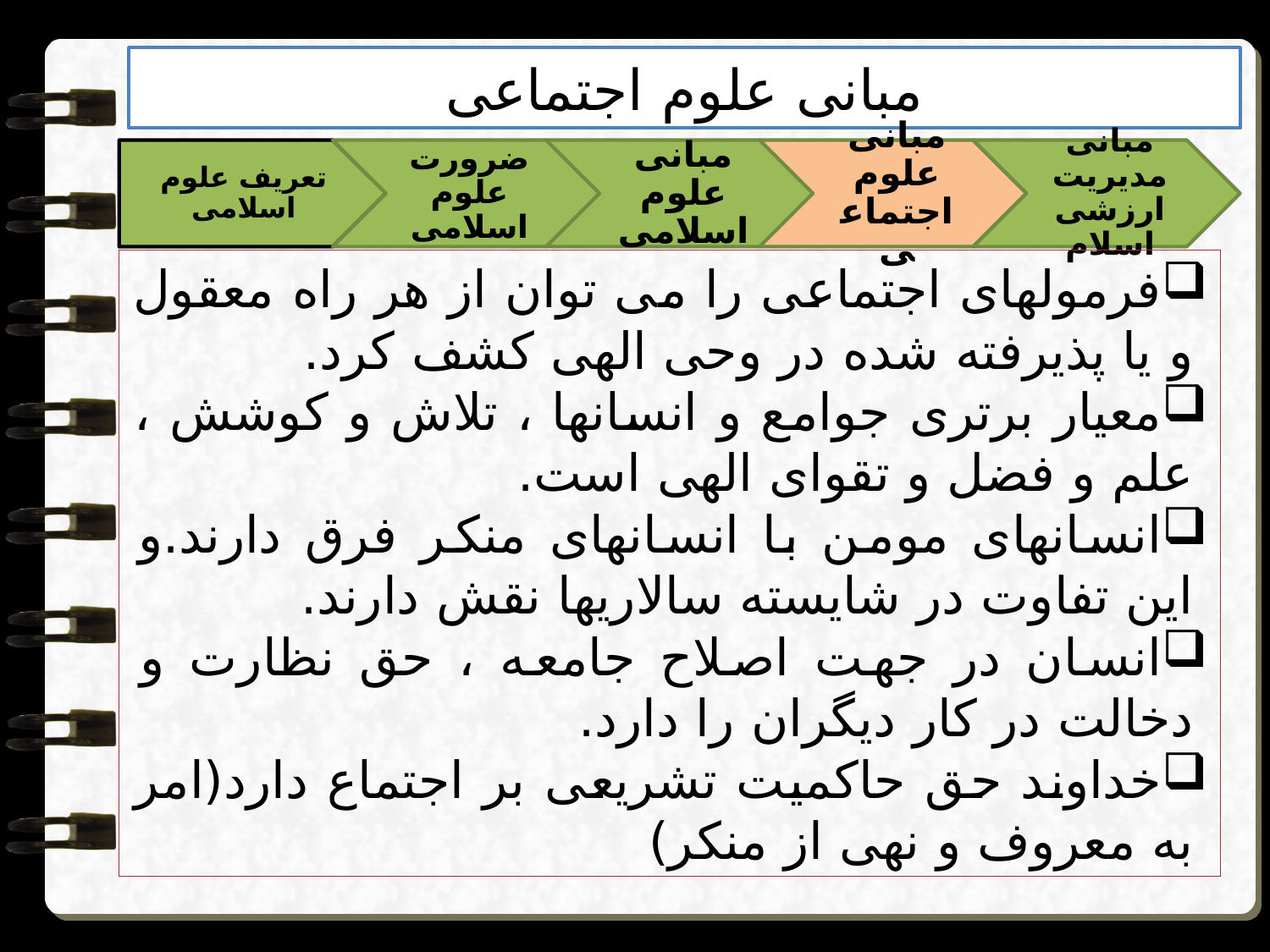

مبانی علوم اجتماعی
تعریف علوم اسلامی
ضرورت علوم اسلامی
مبانی علوم اسلامی
مبانی علوم اجتماعی
مبانی مدیریت ارزشی اسلام
فرمولهای اجتماعی را می توان از هر راه معقول و یا پذیرفته شده در وحی الهی کشف کرد.
معیار برتری جوامع و انسانها ، تلاش و کوشش ، علم و فضل و تقوای الهی است.
انسانهای مومن با انسانهای منکر فرق دارند.و این تفاوت در شایسته سالاریها نقش دارند.
انسان در جهت اصلاح جامعه ، حق نظارت و دخالت در کار دیگران را دارد.
خداوند حق حاکمیت تشریعی بر اجتماع دارد(امر به معروف و نهی از منکر)